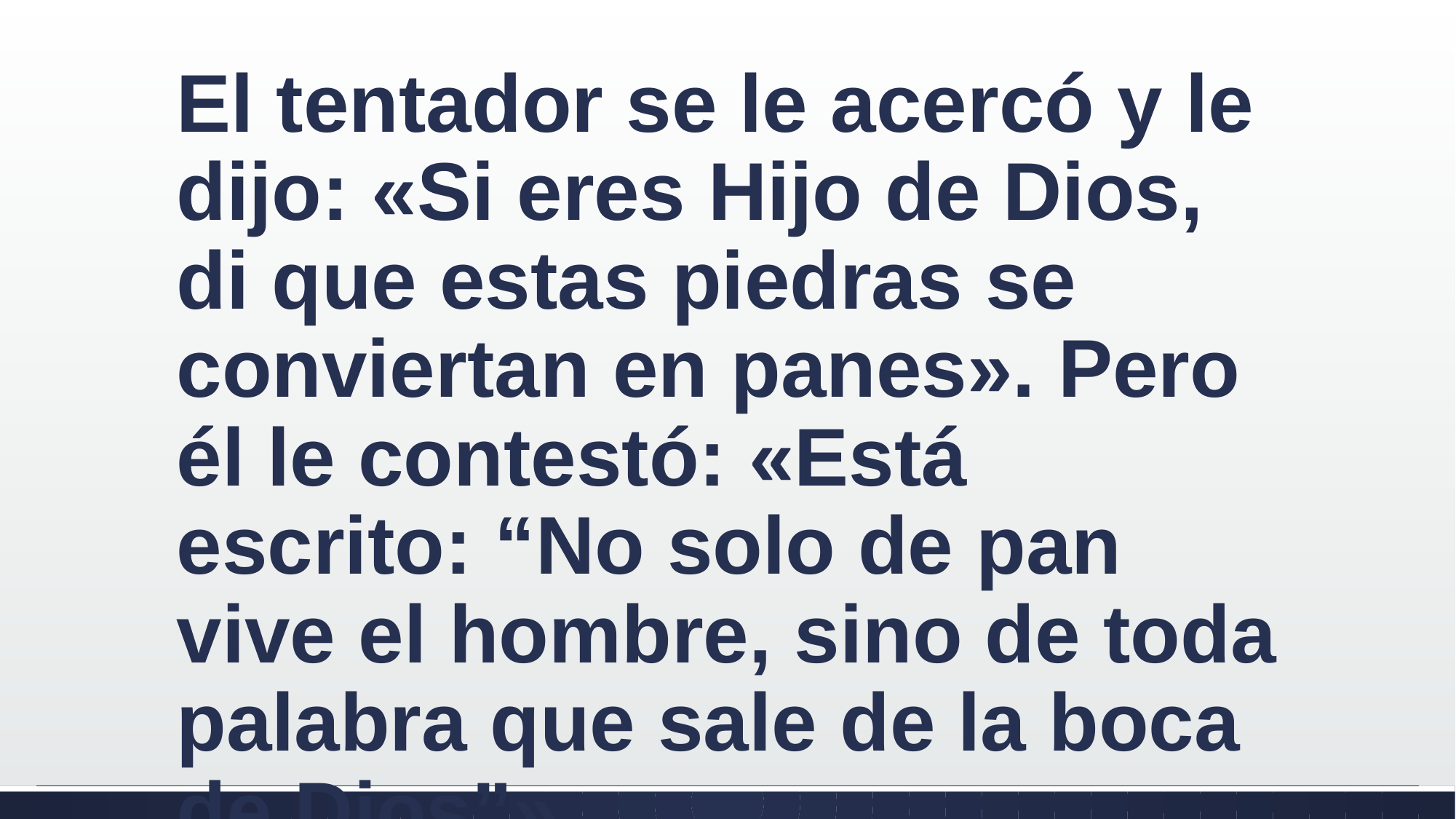

#
El tentador se le acercó y le dijo: «Si eres Hijo de Dios, di que estas piedras se conviertan en panes». Pero él le contestó: «Está escrito: “No solo de pan vive el hombre, sino de toda palabra que sale de la boca de Dios”».